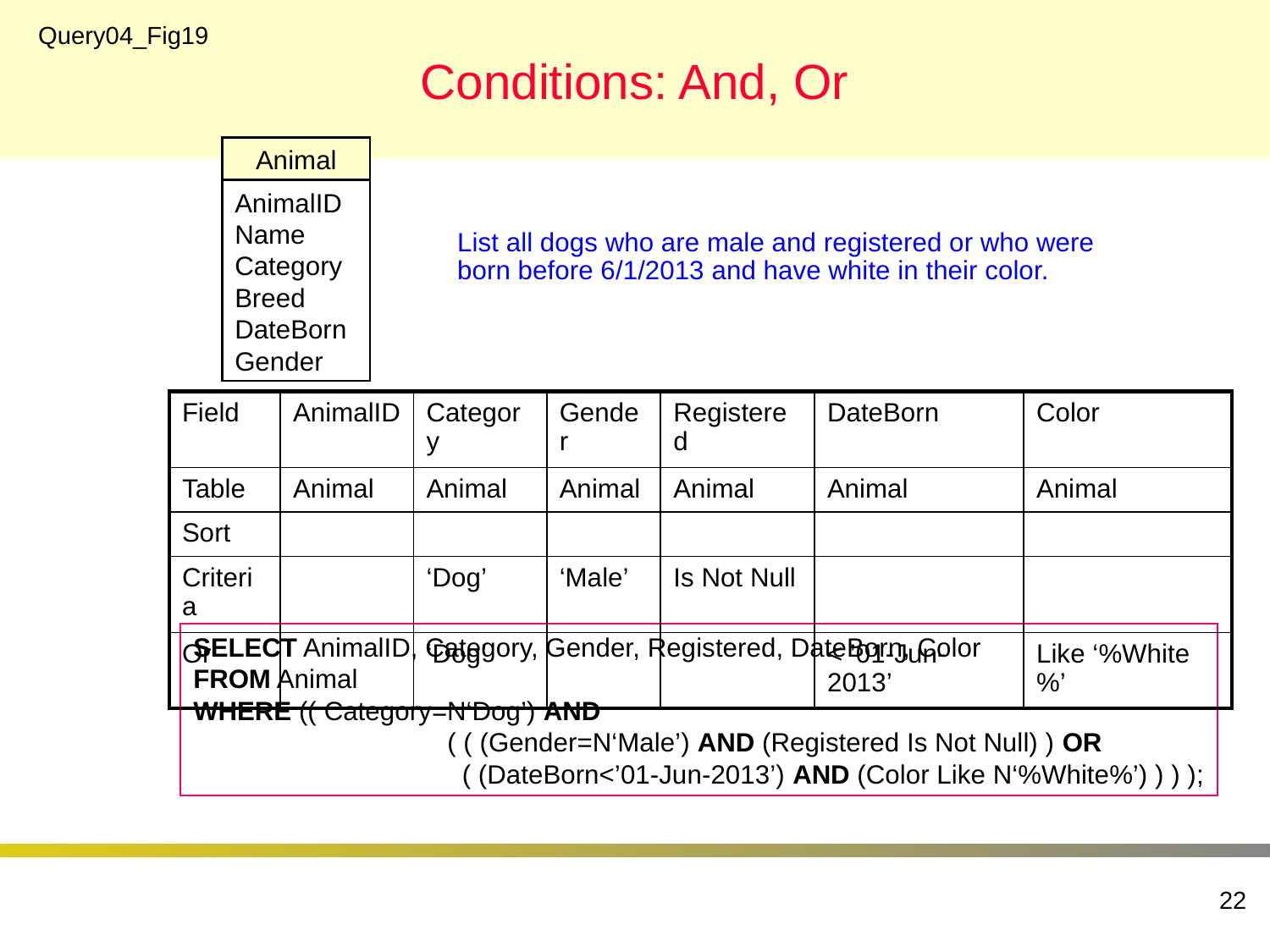

# Conditions: And, Or
Query04_Fig19
Animal
AnimalID
Name
Category
Breed
DateBorn
Gender
List all dogs who are male and registered or who were born before 6/1/2013 and have white in their color.
| Field | AnimalID | Category | Gender | Registered | DateBorn | Color |
| --- | --- | --- | --- | --- | --- | --- |
| Table | Animal | Animal | Animal | Animal | Animal | Animal |
| Sort |  |  |  |  |  |  |
| Criteria |  | ‘Dog’ | ‘Male’ | Is Not Null |  |  |
| Or |  | ‘Dog’ |  |  | < ’01-Jun-2013’ | Like ‘%White%’ |
SELECT AnimalID, Category, Gender, Registered, DateBorn, Color
FROM Animal
WHERE (( Category=N‘Dog’) AND
		( ( (Gender=N‘Male’) AND (Registered Is Not Null) ) OR
		  ( (DateBorn<’01-Jun-2013’) AND (Color Like N‘%White%’) ) ) );
22